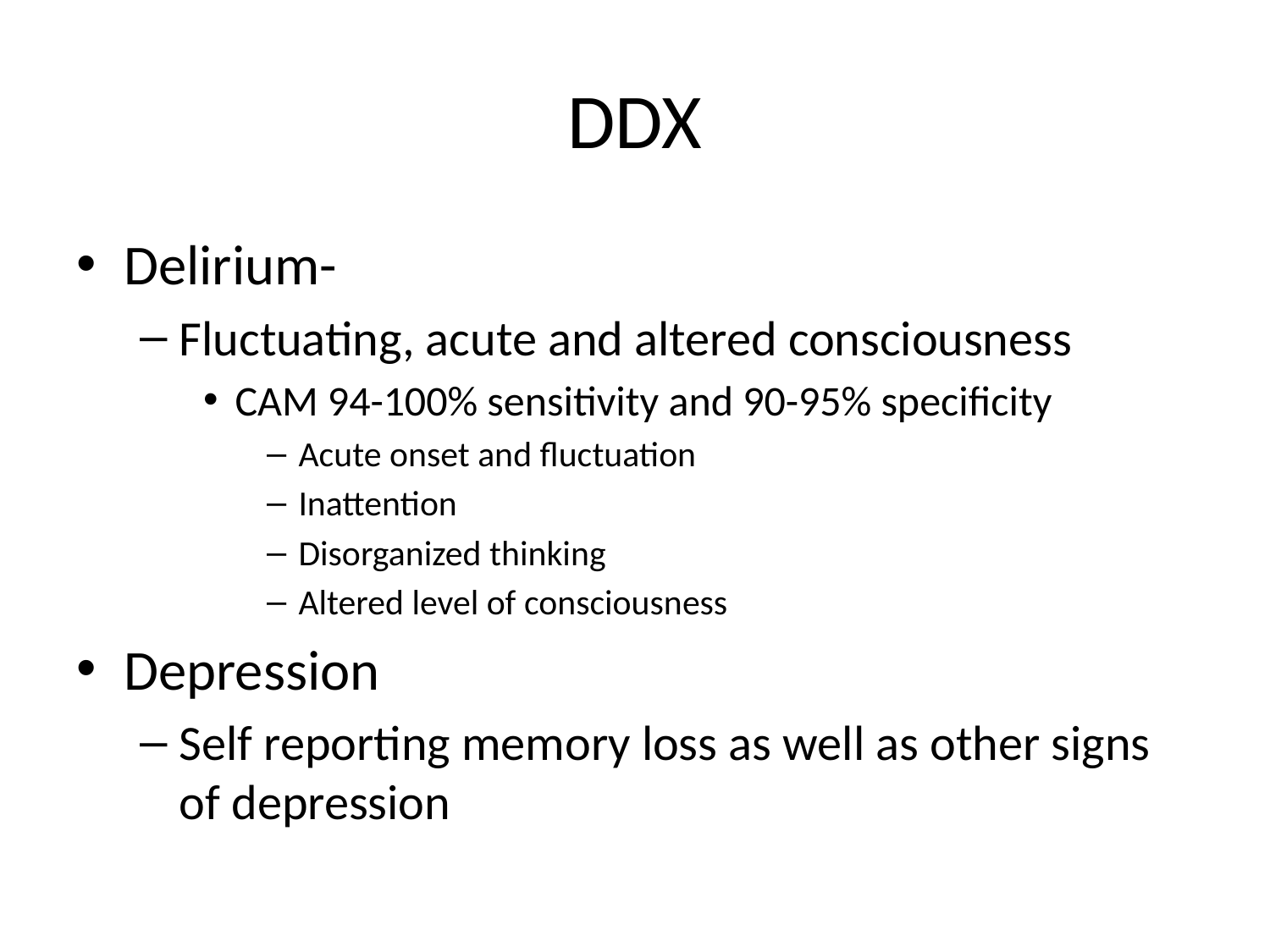

# DDX
Delirium-
Fluctuating, acute and altered consciousness
CAM 94-100% sensitivity and 90-95% specificity
Acute onset and fluctuation
Inattention
Disorganized thinking
Altered level of consciousness
Depression
Self reporting memory loss as well as other signs of depression